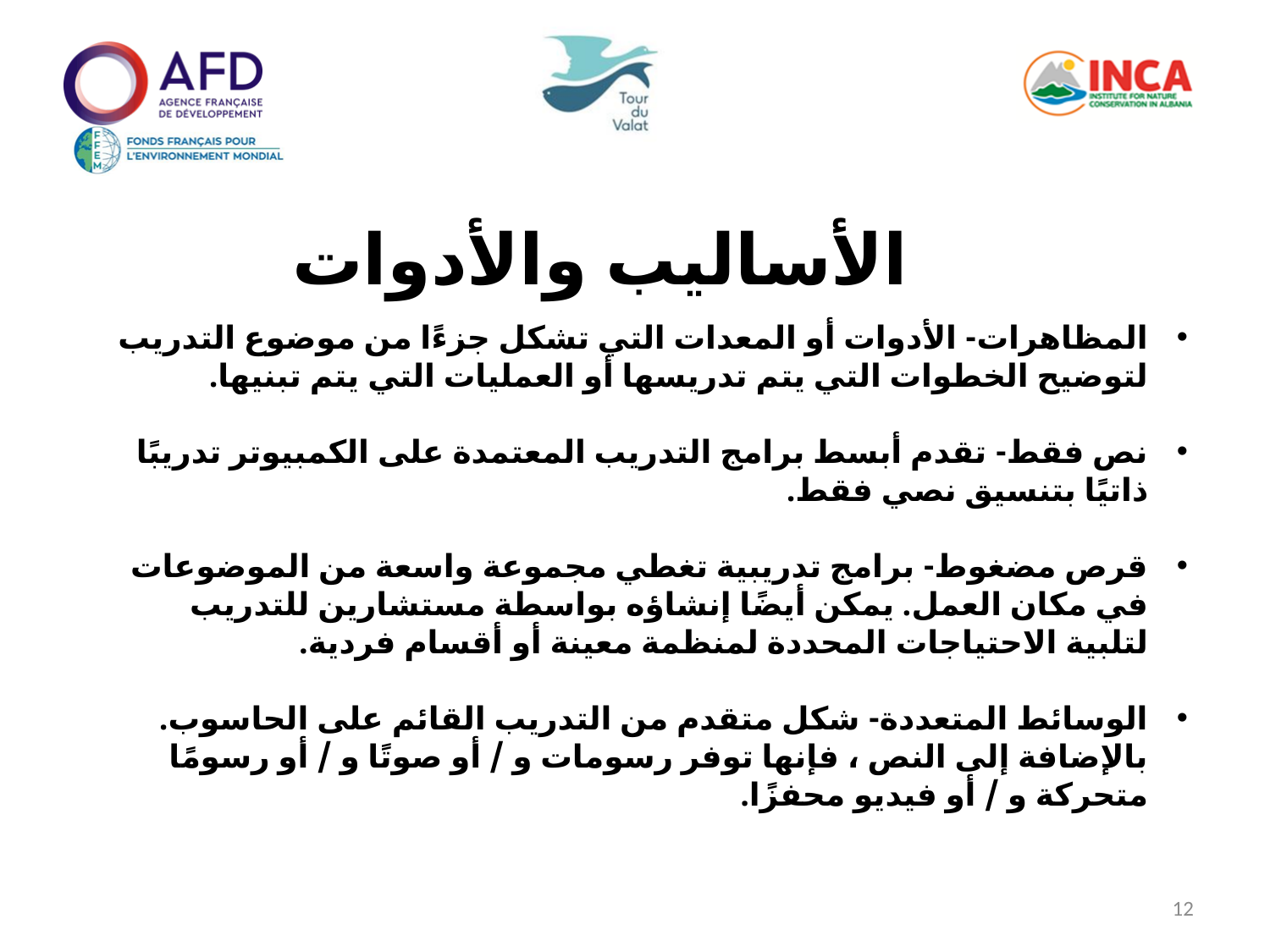

الأساليب والأدوات
المظاهرات- الأدوات أو المعدات التي تشكل جزءًا من موضوع التدريب لتوضيح الخطوات التي يتم تدريسها أو العمليات التي يتم تبنيها.

نص فقط- تقدم أبسط برامج التدريب المعتمدة على الكمبيوتر تدريبًا ذاتيًا بتنسيق نصي فقط.

قرص مضغوط- برامج تدريبية تغطي مجموعة واسعة من الموضوعات في مكان العمل. يمكن أيضًا إنشاؤه بواسطة مستشارين للتدريب لتلبية الاحتياجات المحددة لمنظمة معينة أو أقسام فردية.

الوسائط المتعددة- شكل متقدم من التدريب القائم على الحاسوب. بالإضافة إلى النص ، فإنها توفر رسومات و / أو صوتًا و / أو رسومًا متحركة و / أو فيديو محفزًا.
12